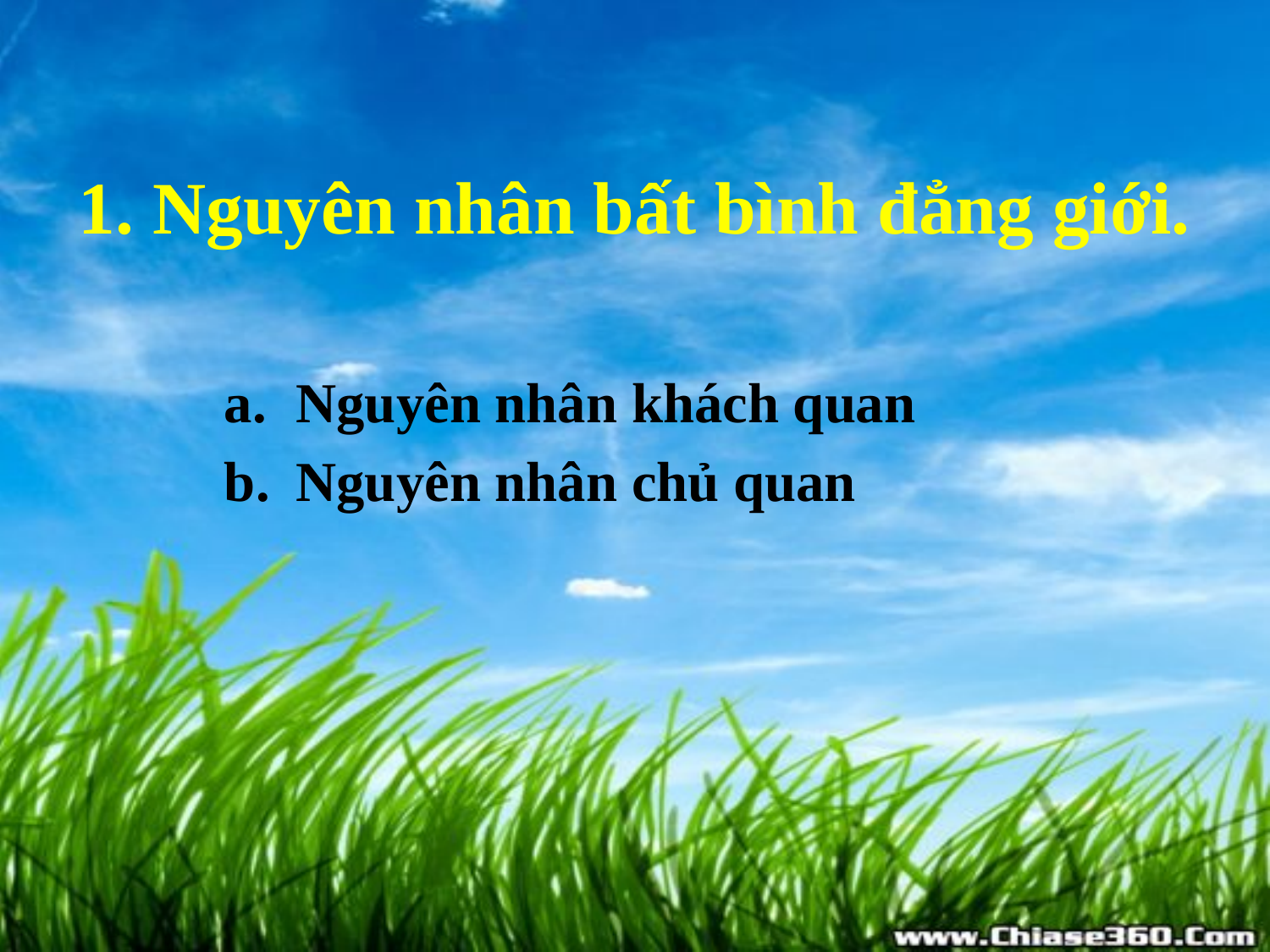

# 1. Nguyên nhân bất bình đẳng giới.
Nguyên nhân khách quan
Nguyên nhân chủ quan